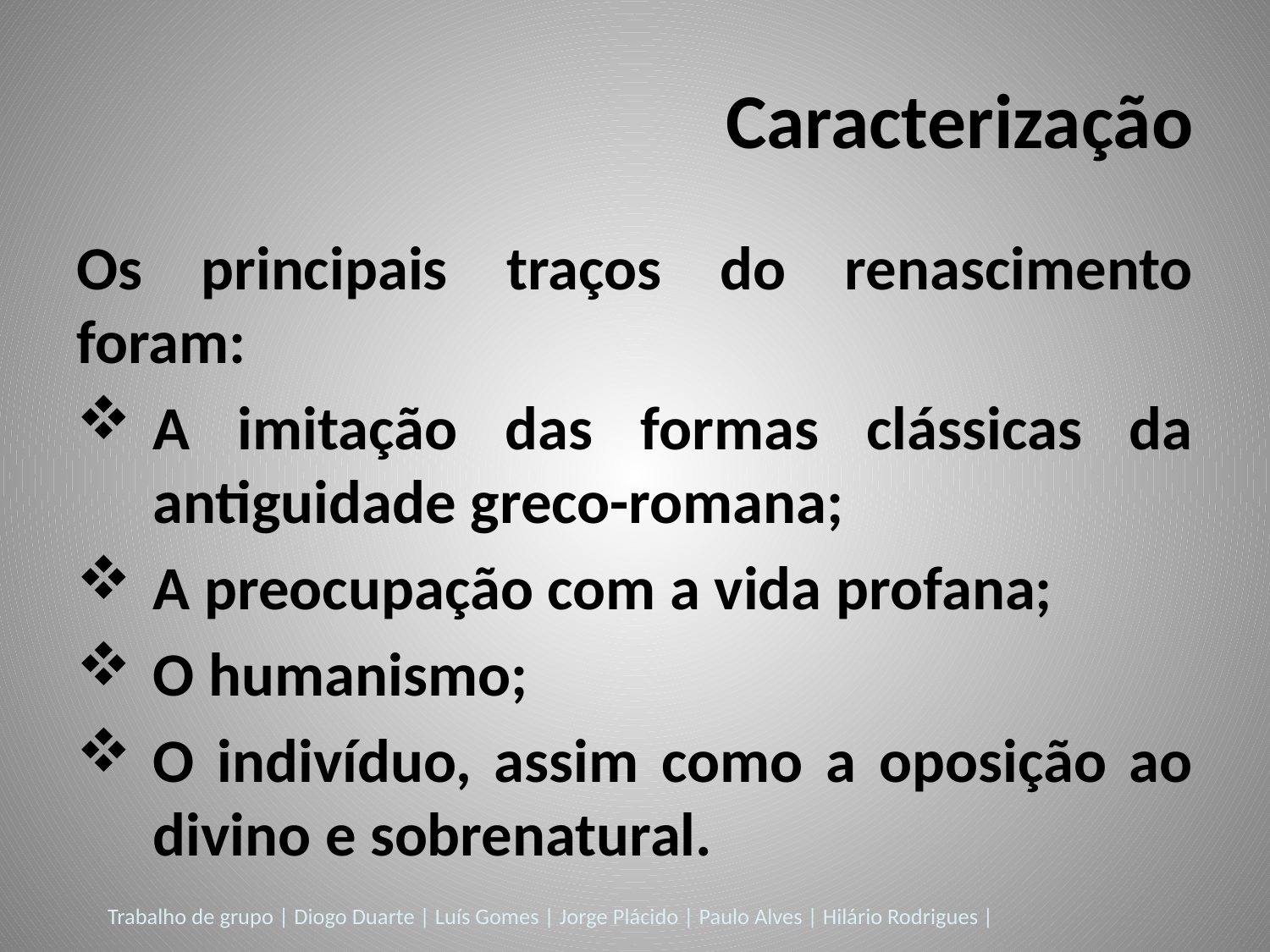

Caracterização
Os principais traços do renascimento foram:
A imitação das formas clássicas da antiguidade greco-romana;
A preocupação com a vida profana;
O humanismo;
O indivíduo, assim como a oposição ao divino e sobrenatural.

Trabalho de grupo | Diogo Duarte | Luís Gomes | Jorge Plácido | Paulo Alves | Hilário Rodrigues |